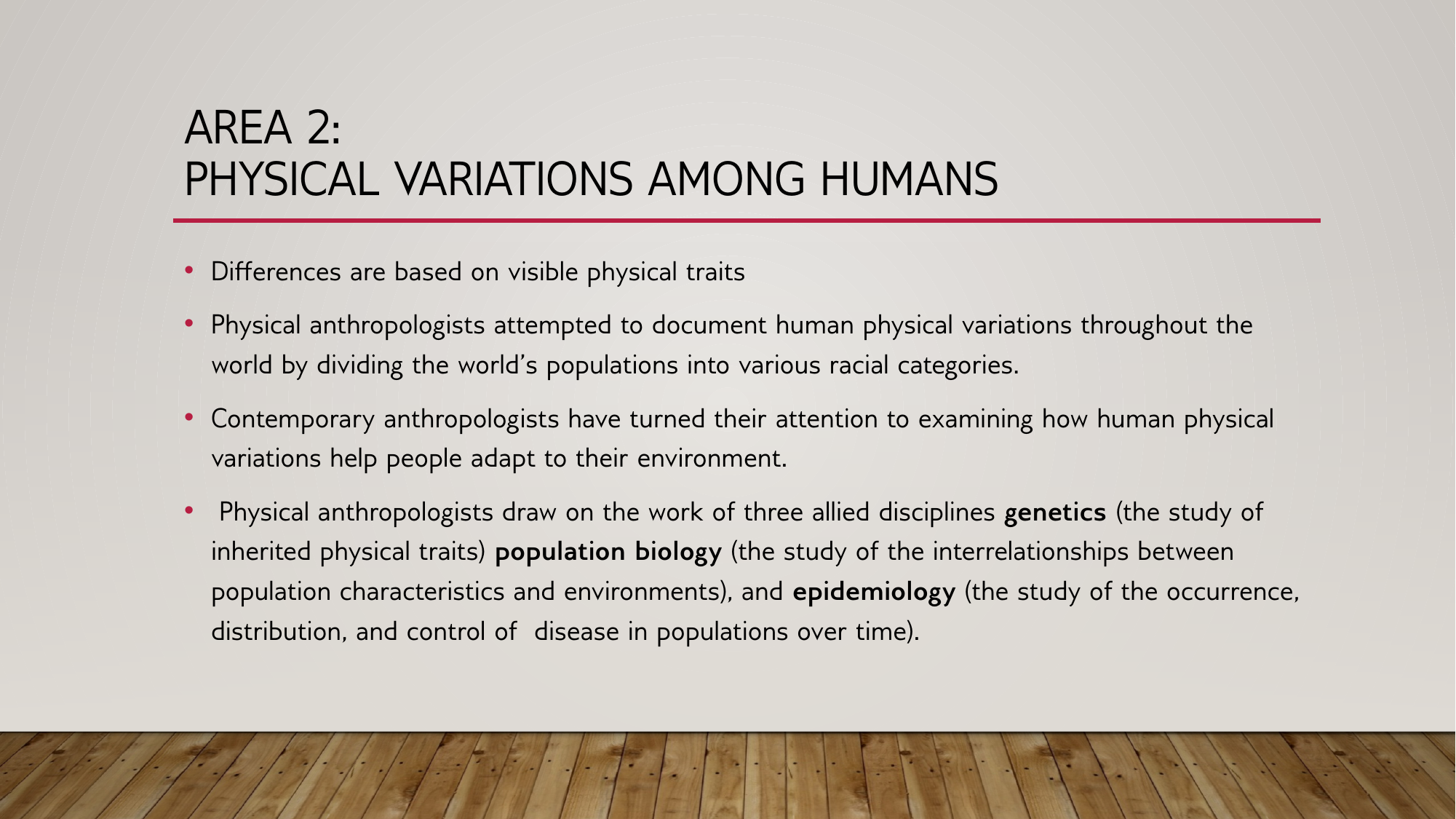

# Area 2: Physical Variations Among Humans
Differences are based on visible physical traits
Physical anthropologists attempted to document human physical variations throughout the world by dividing the world’s populations into various racial categories.
Contemporary anthropologists have turned their attention to examining how human physical variations help people adapt to their environment.
 Physical anthropologists draw on the work of three allied disciplines genetics (the study of inherited physical traits) population biology (the study of the interrelationships between population characteristics and environments), and epidemiology (the study of the occurrence, distribution, and control of  disease in populations over time).